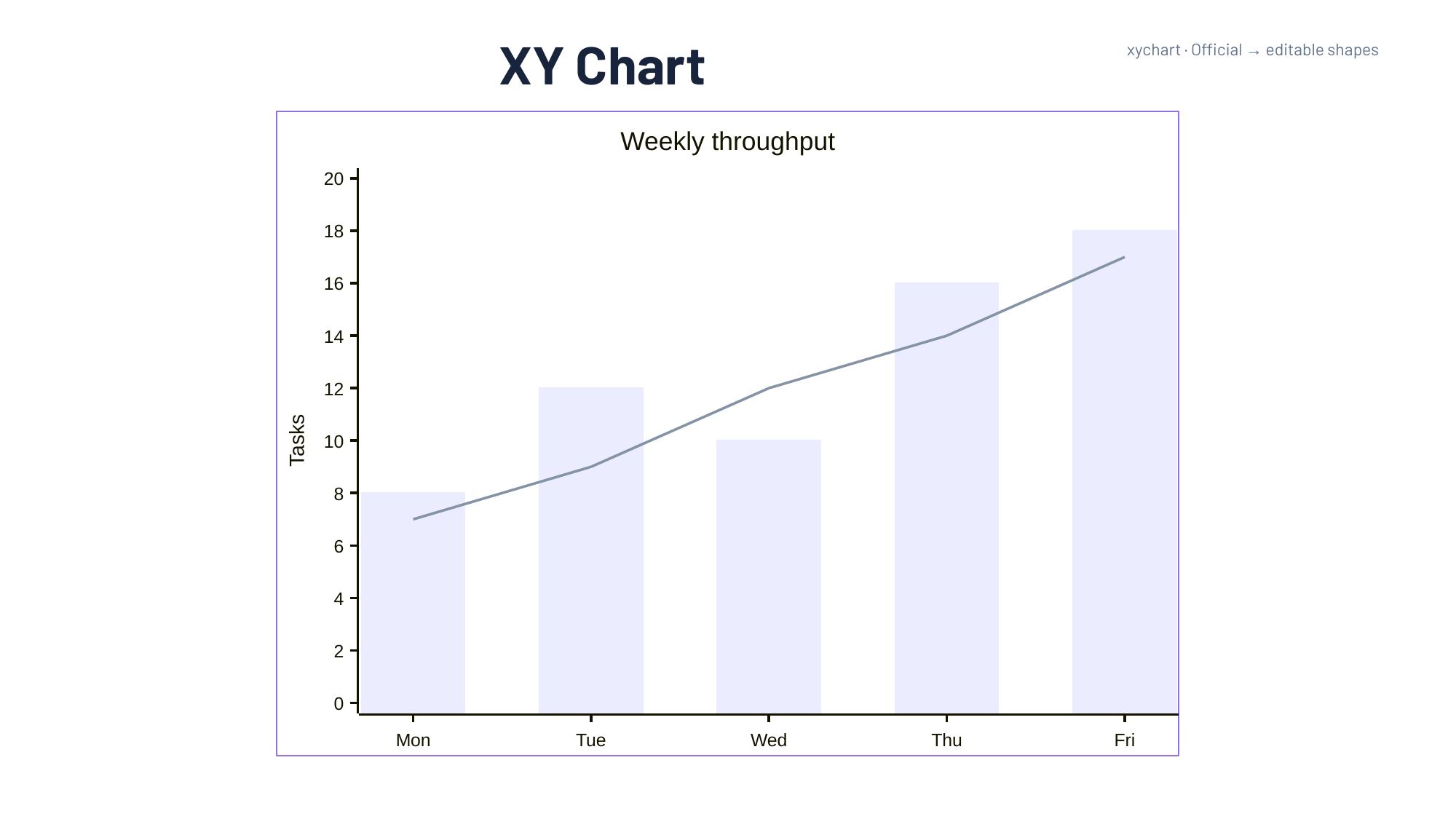

XY Chart
xychart · Official → editable shapes

Weekly throughput
20
18

16

14
12

Tasks
10

8

6
4
2
0
Mon
Tue
Wed
Thu
Fri